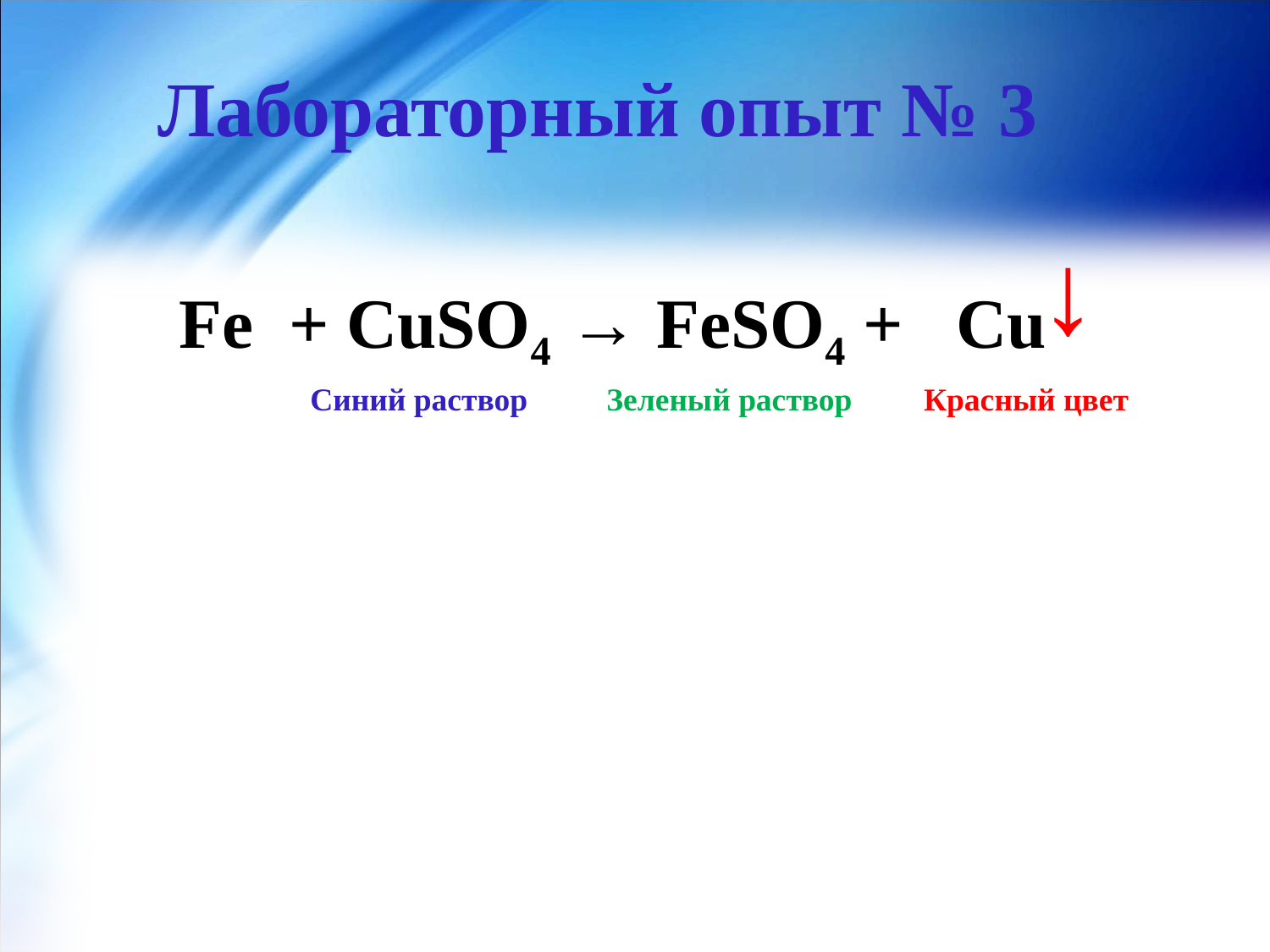

Лабораторный опыт № 3
↓
Fe  + CuSO4 → FeSO4 +   Cu
Синий раствор
Зеленый раствор
Красный цвет